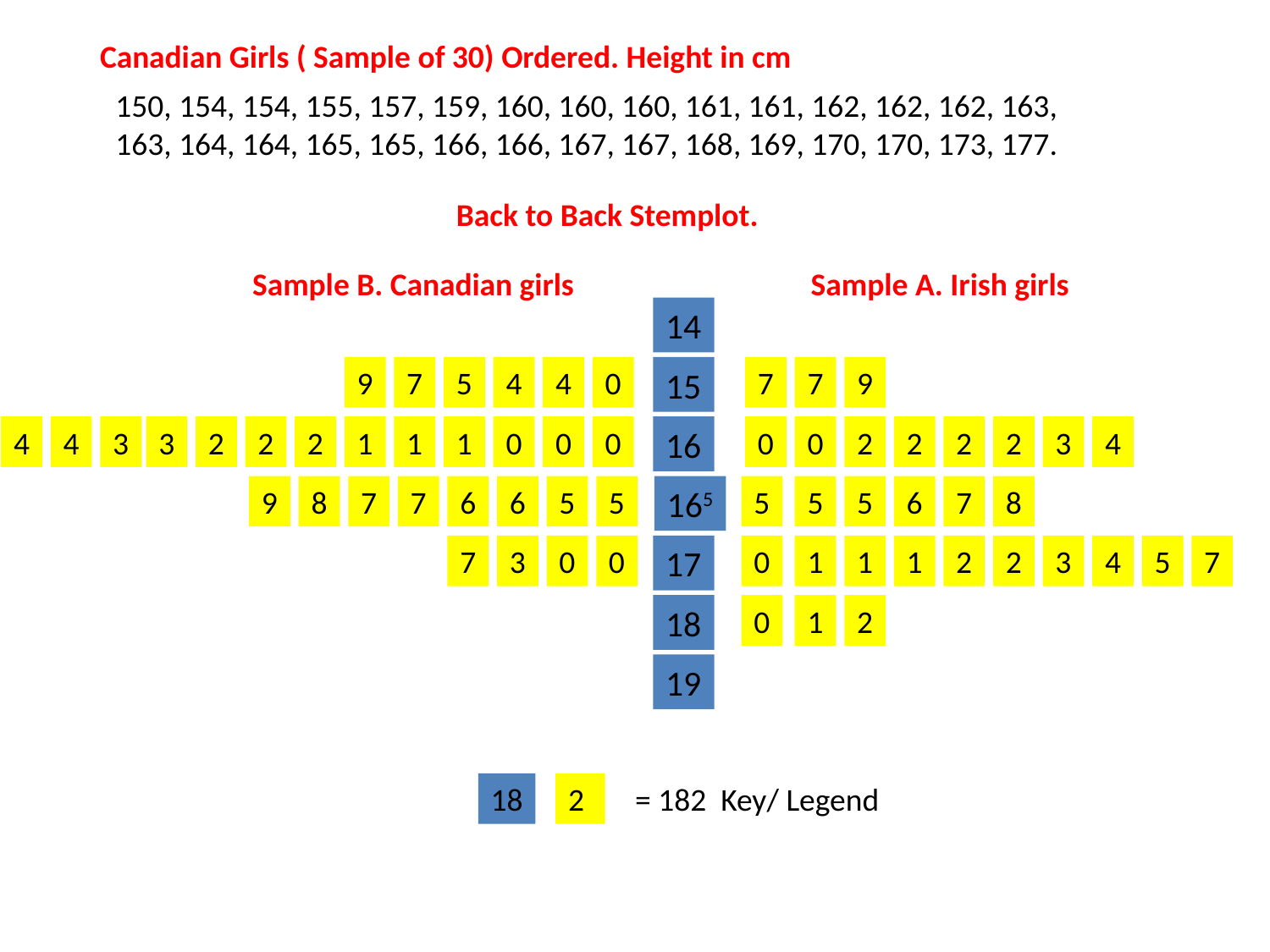

Canadian Girls ( Sample of 30) Ordered. Height in cm
150, 154, 154, 155, 157, 159, 160, 160, 160, 161, 161, 162, 162, 162, 163,
163, 164, 164, 165, 165, 166, 166, 167, 167, 168, 169, 170, 170, 173, 177.
Back to Back Stemplot.
Sample B. Canadian girls
9
7
5
4
4
0
4
4
3
3
2
2
2
1
1
1
0
0
0
9
8
7
7
6
6
5
5
7
3
0
0
Sample A. Irish girls
7
7
9
0
0
2
2
2
2
3
4
5
5
5
6
7
8
0
1
1
1
2
2
3
4
5
7
0
1
2
14
15
16
165
17
18
19
18
2
= 182  Key/ Legend